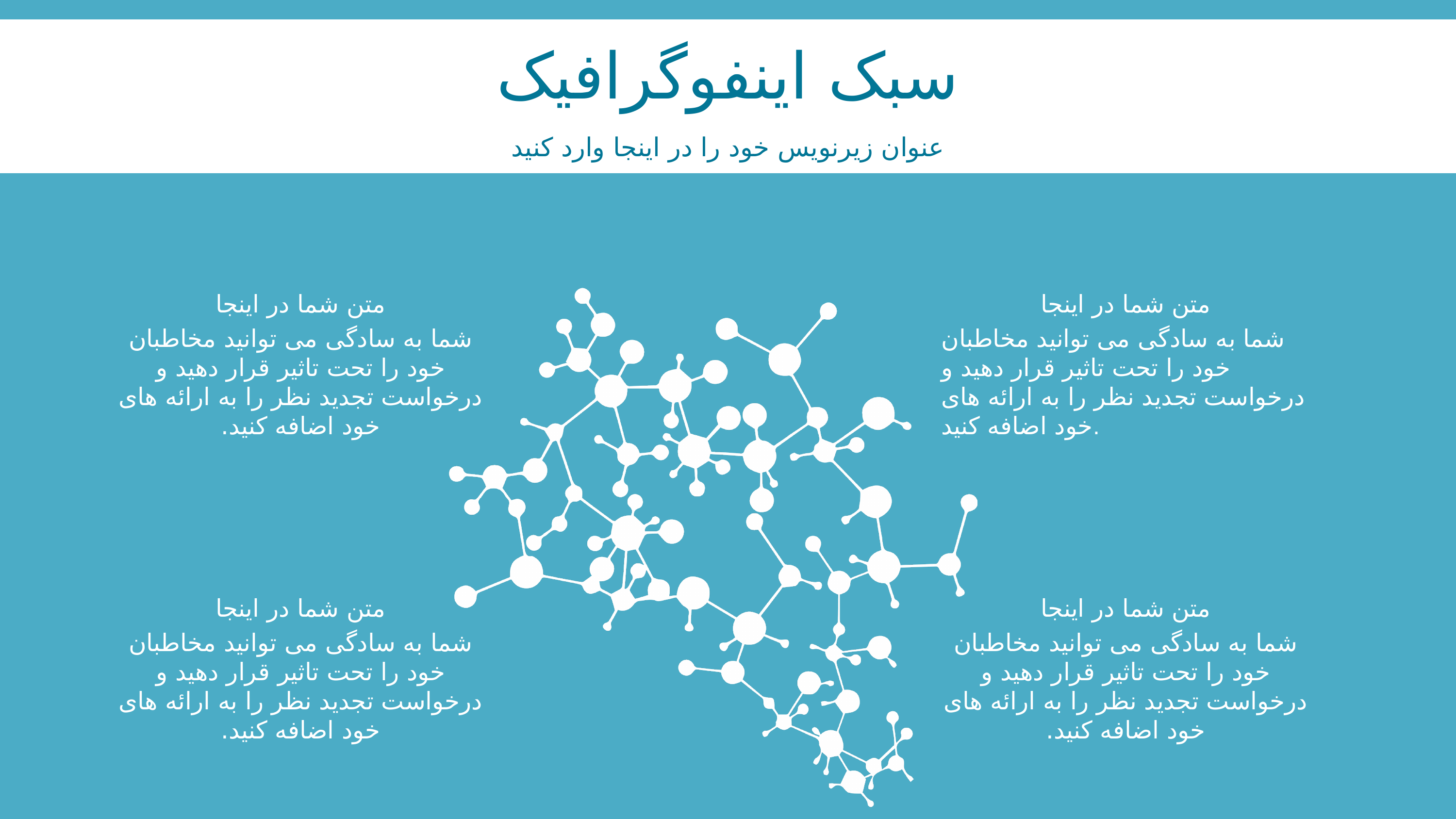

سبک اینفوگرافیک
عنوان زیرنویس خود را در اینجا وارد کنید

متن شما در اینجا
متن شما در اینجا
شما به سادگی می توانید مخاطبان خود را تحت تاثیر قرار دهید و درخواست تجدید نظر را به ارائه های خود اضافه کنید.
شما به سادگی می توانید مخاطبان خود را تحت تاثیر قرار دهید و درخواست تجدید نظر را به ارائه های خود اضافه کنید.

متن شما در اینجا
متن شما در اینجا
شما به سادگی می توانید مخاطبان خود را تحت تاثیر قرار دهید و درخواست تجدید نظر را به ارائه های خود اضافه کنید.
شما به سادگی می توانید مخاطبان خود را تحت تاثیر قرار دهید و درخواست تجدید نظر را به ارائه های خود اضافه کنید.